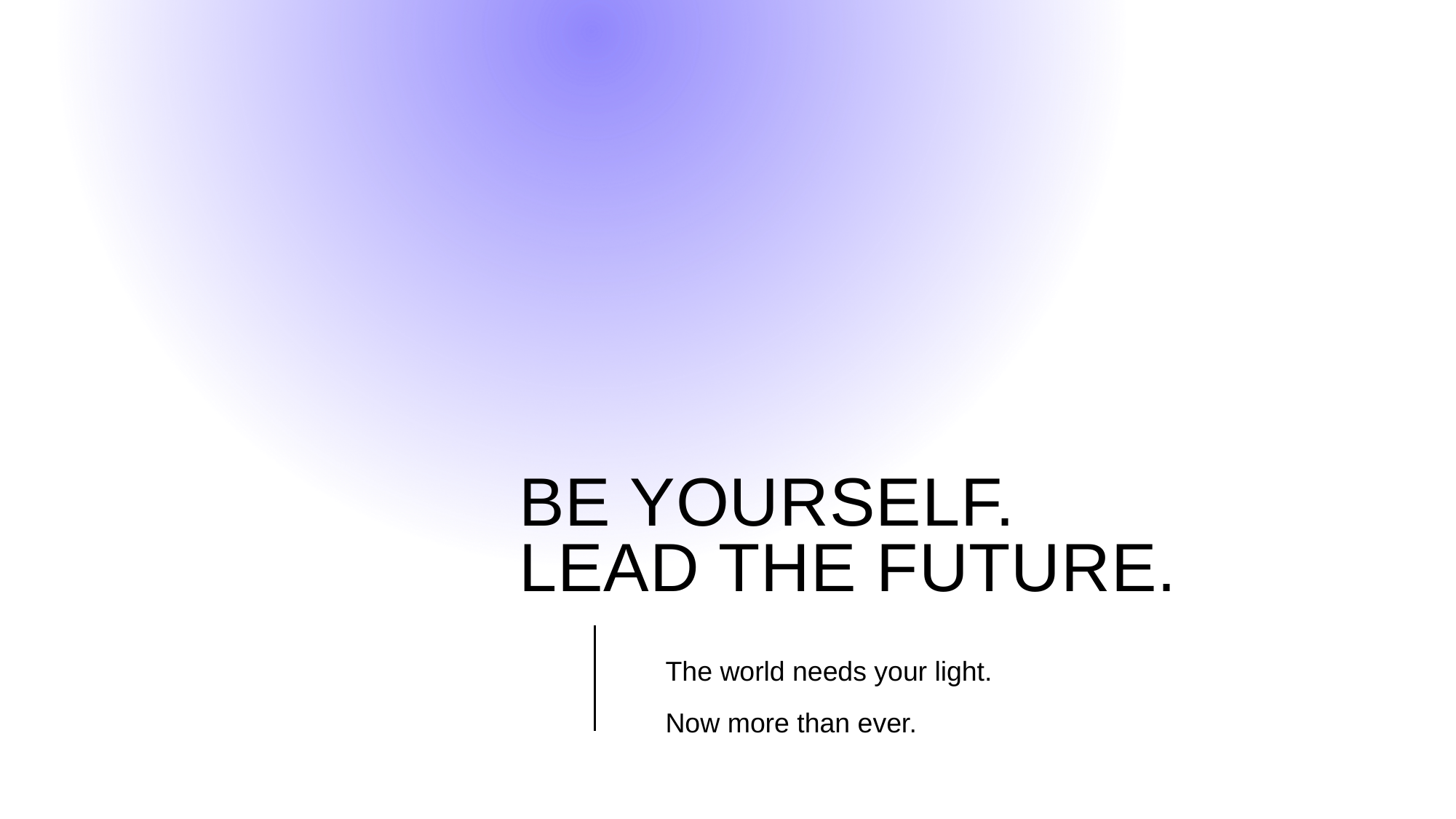

# Be Yourself. Lead the future.
The world needs your light.
Now more than ever.